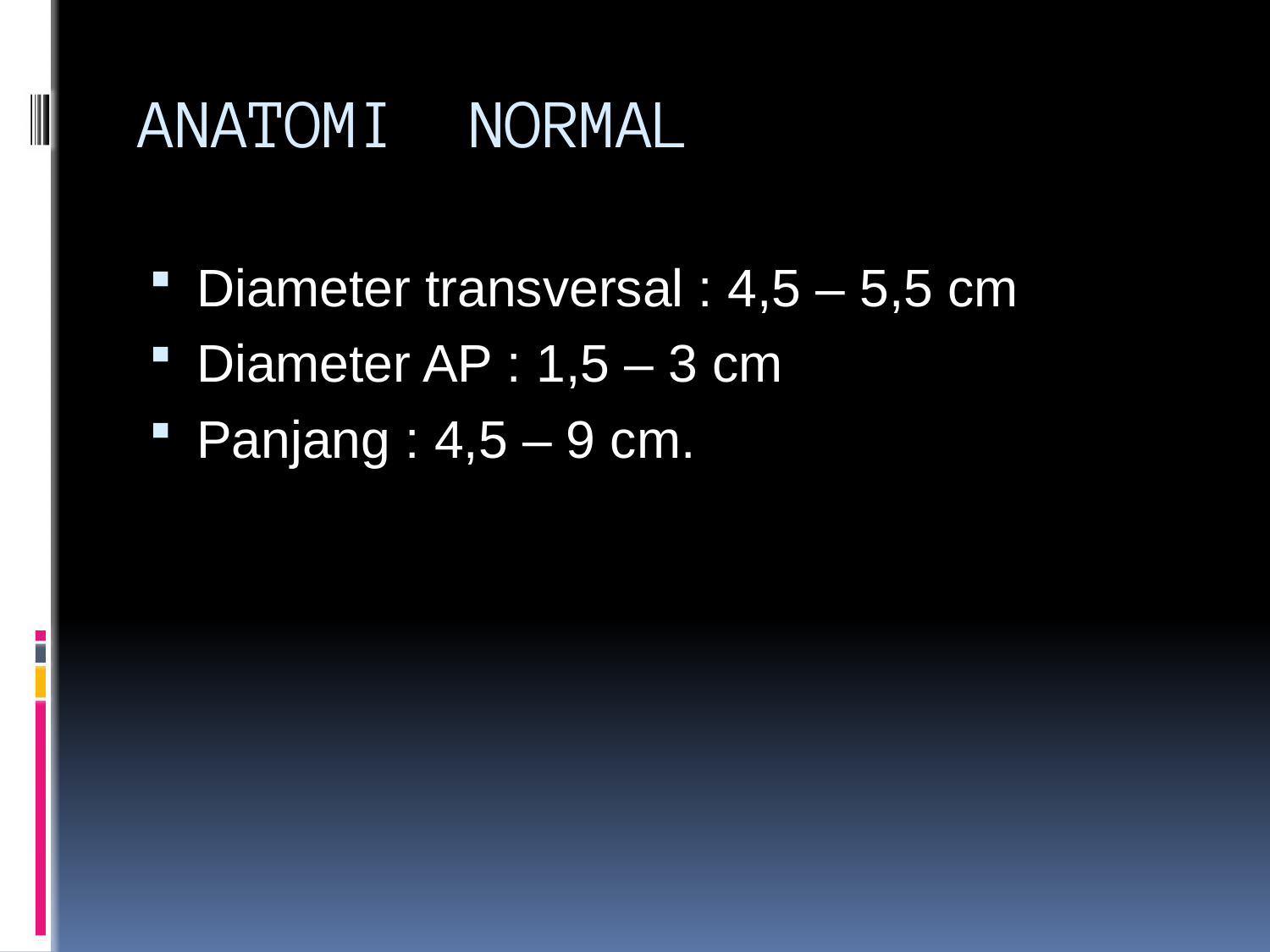

# ANATOMI  NORMAL
Diameter transversal : 4,5 – 5,5 cm
Diameter AP : 1,5 – 3 cm
Panjang : 4,5 – 9 cm.